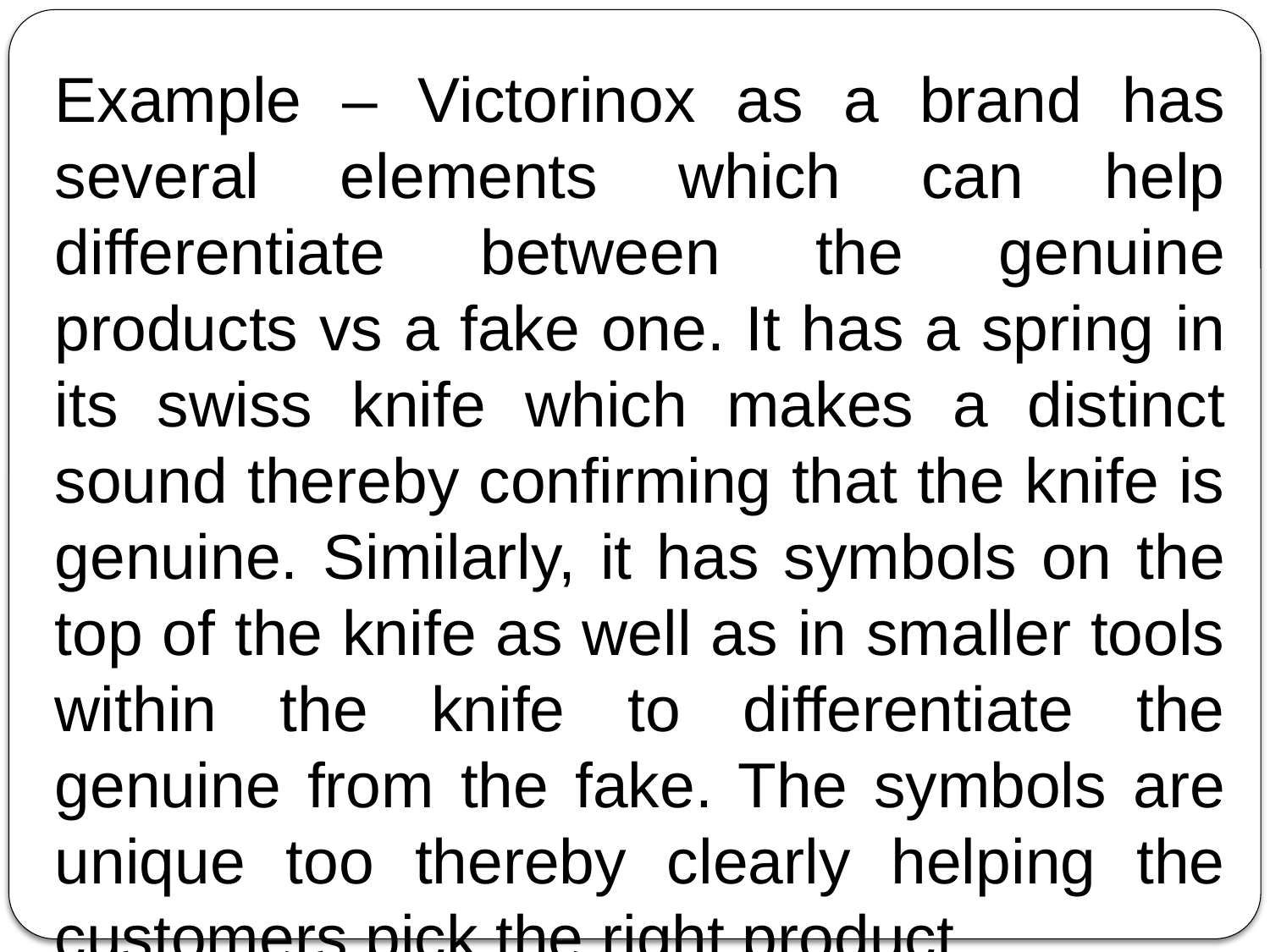

Example – Victorinox as a brand has several elements which can help differentiate between the genuine products vs a fake one. It has a spring in its swiss knife which makes a distinct sound thereby confirming that the knife is genuine. Similarly, it has symbols on the top of the knife as well as in smaller tools within the knife to differentiate the genuine from the fake. The symbols are unique too thereby clearly helping the customers pick the right product.